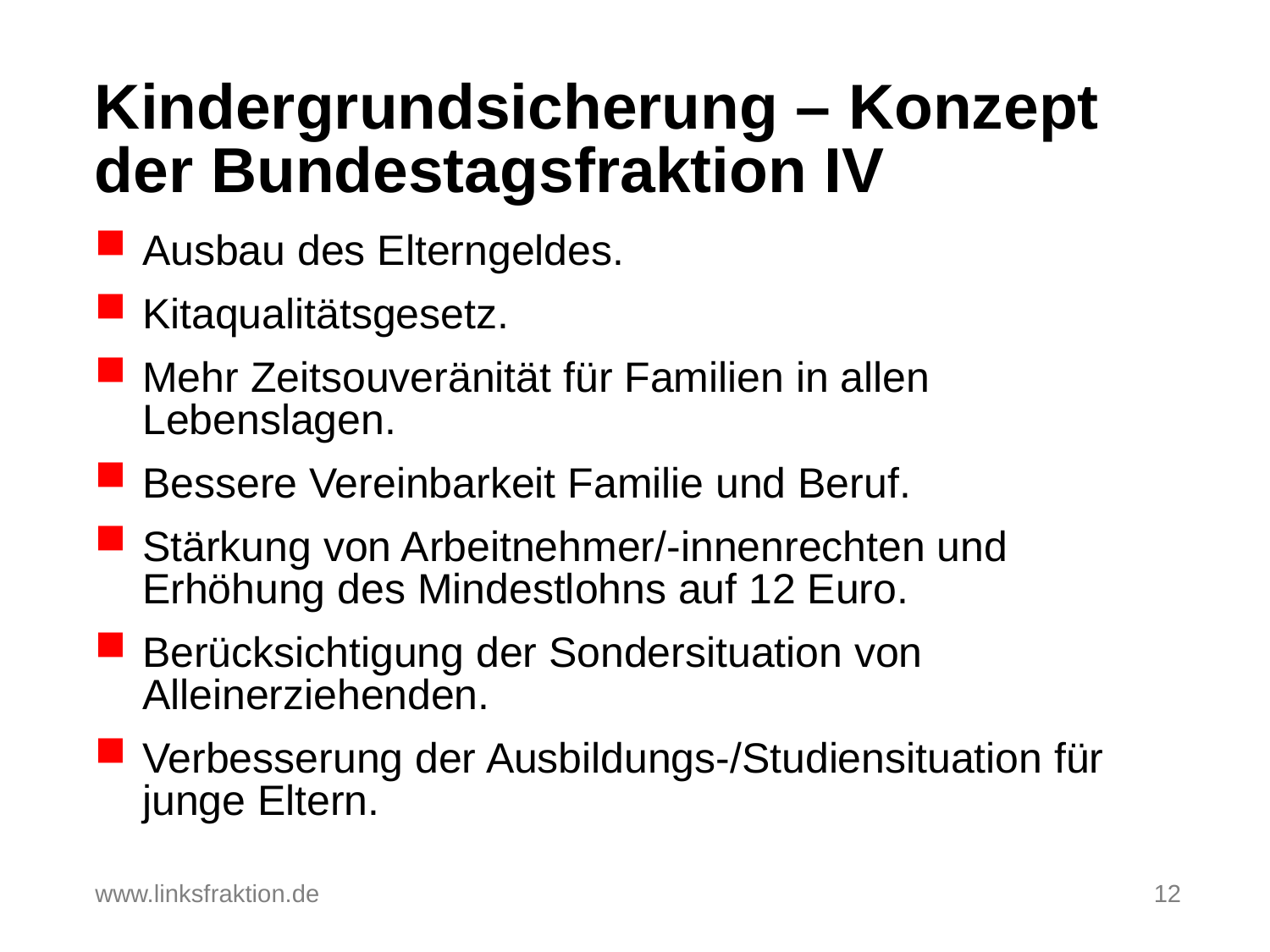

# Kindergrundsicherung – Konzept der Bundestagsfraktion IV
Ausbau des Elterngeldes.
Kitaqualitätsgesetz.
Mehr Zeitsouveränität für Familien in allen Lebenslagen.
Bessere Vereinbarkeit Familie und Beruf.
Stärkung von Arbeitnehmer/-innenrechten und Erhöhung des Mindestlohns auf 12 Euro.
Berücksichtigung der Sondersituation von Alleinerziehenden.
Verbesserung der Ausbildungs-/Studiensituation für junge Eltern.

www.linksfraktion.de
12